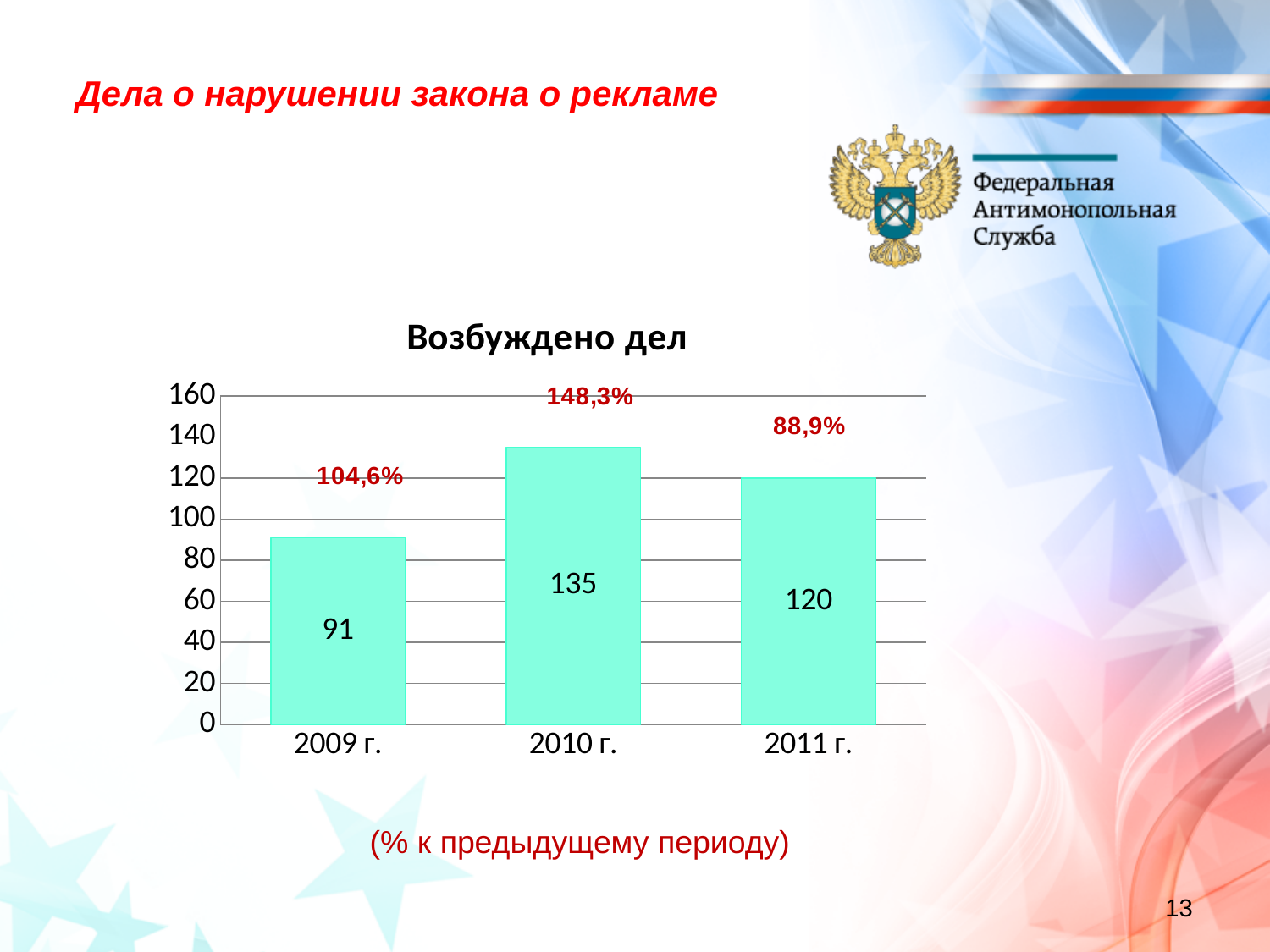

Дела о нарушении закона о рекламе

### Chart: Возбуждено дел

| Category | Ряд 1 |
|---|---|
| 2009 г. | 91.0 |
| 2010 г. | 135.0 |
| 2011 г. | 120.0 |
(% к предыдущему периоду)
13